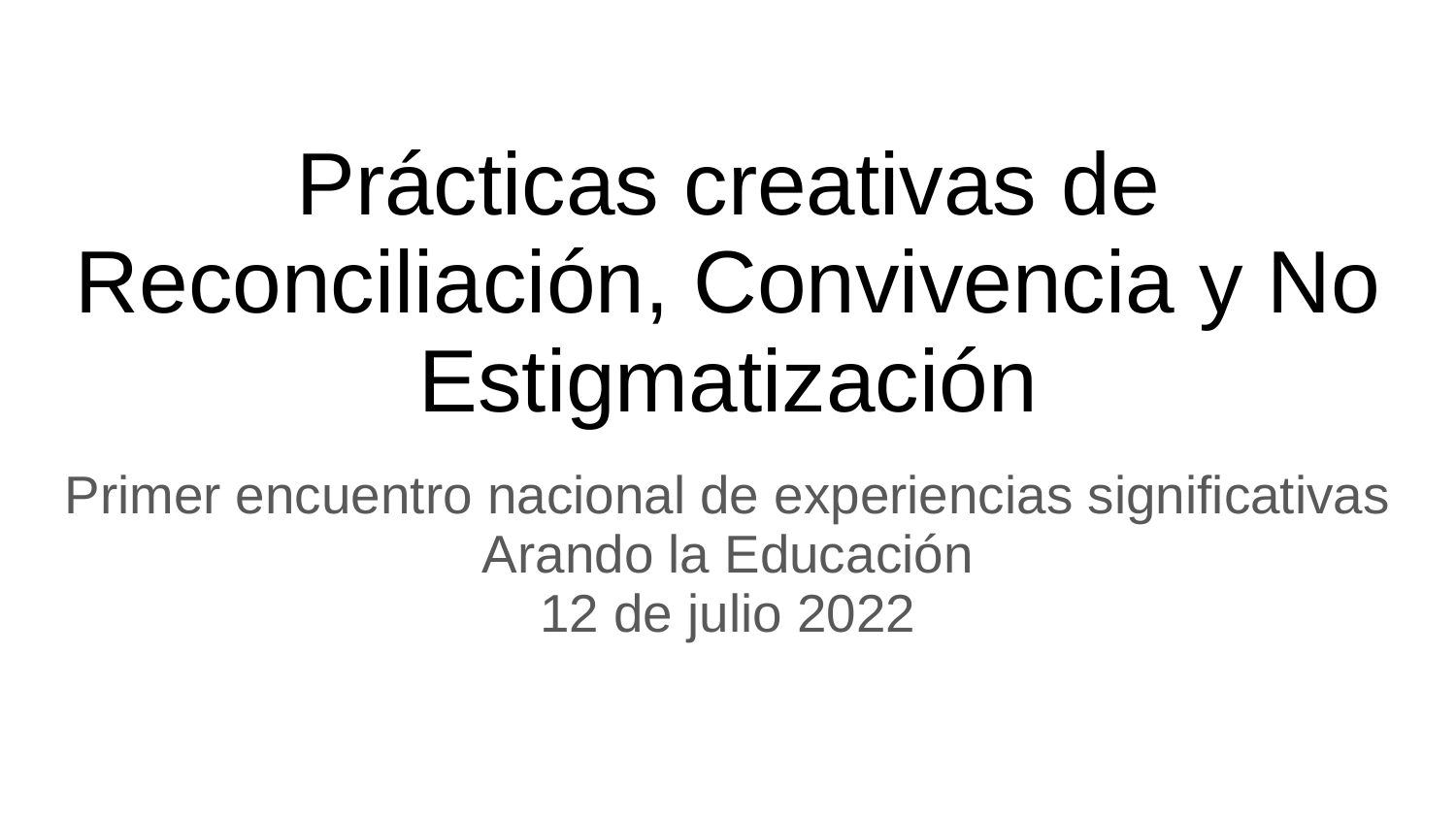

# Prácticas creativas de Reconciliación, Convivencia y No Estigmatización
Primer encuentro nacional de experiencias significativas
Arando la Educación
12 de julio 2022